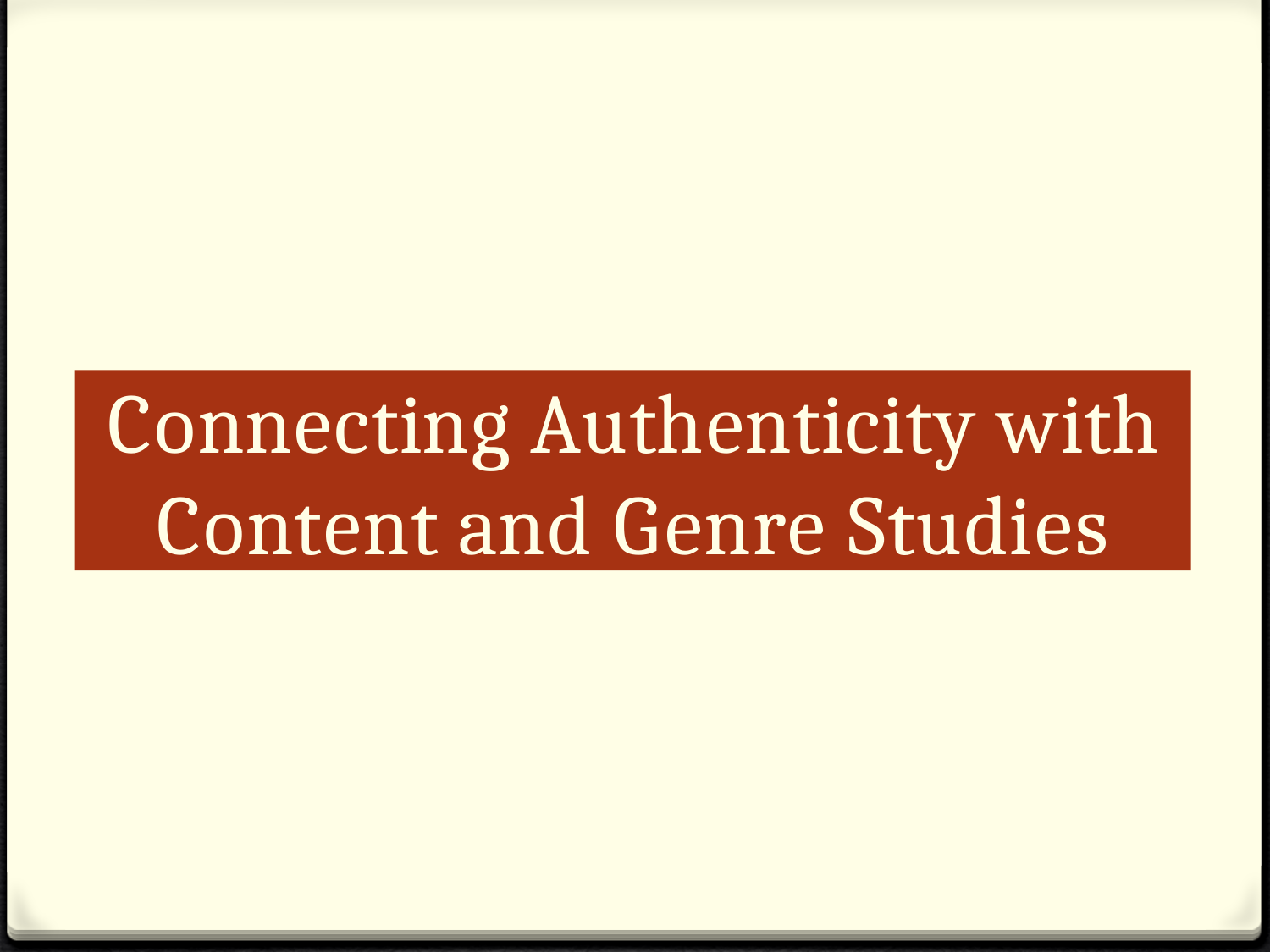

# Connecting Authenticity with Content and Genre Studies